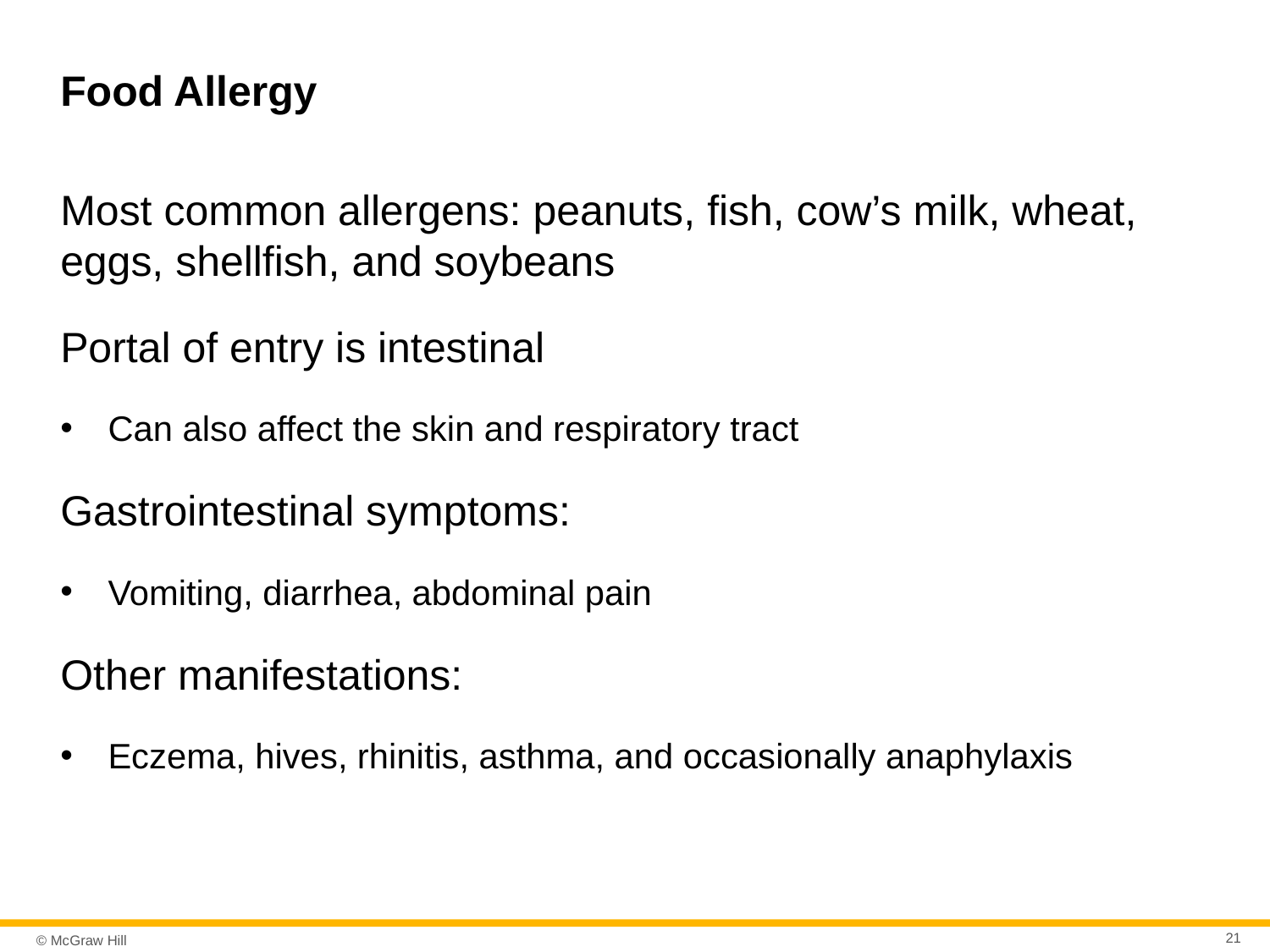

# Food Allergy
Most common allergens: peanuts, fish, cow’s milk, wheat, eggs, shellfish, and soybeans
Portal of entry is intestinal
Can also affect the skin and respiratory tract
Gastrointestinal symptoms:
Vomiting, diarrhea, abdominal pain
Other manifestations:
Eczema, hives, rhinitis, asthma, and occasionally anaphylaxis